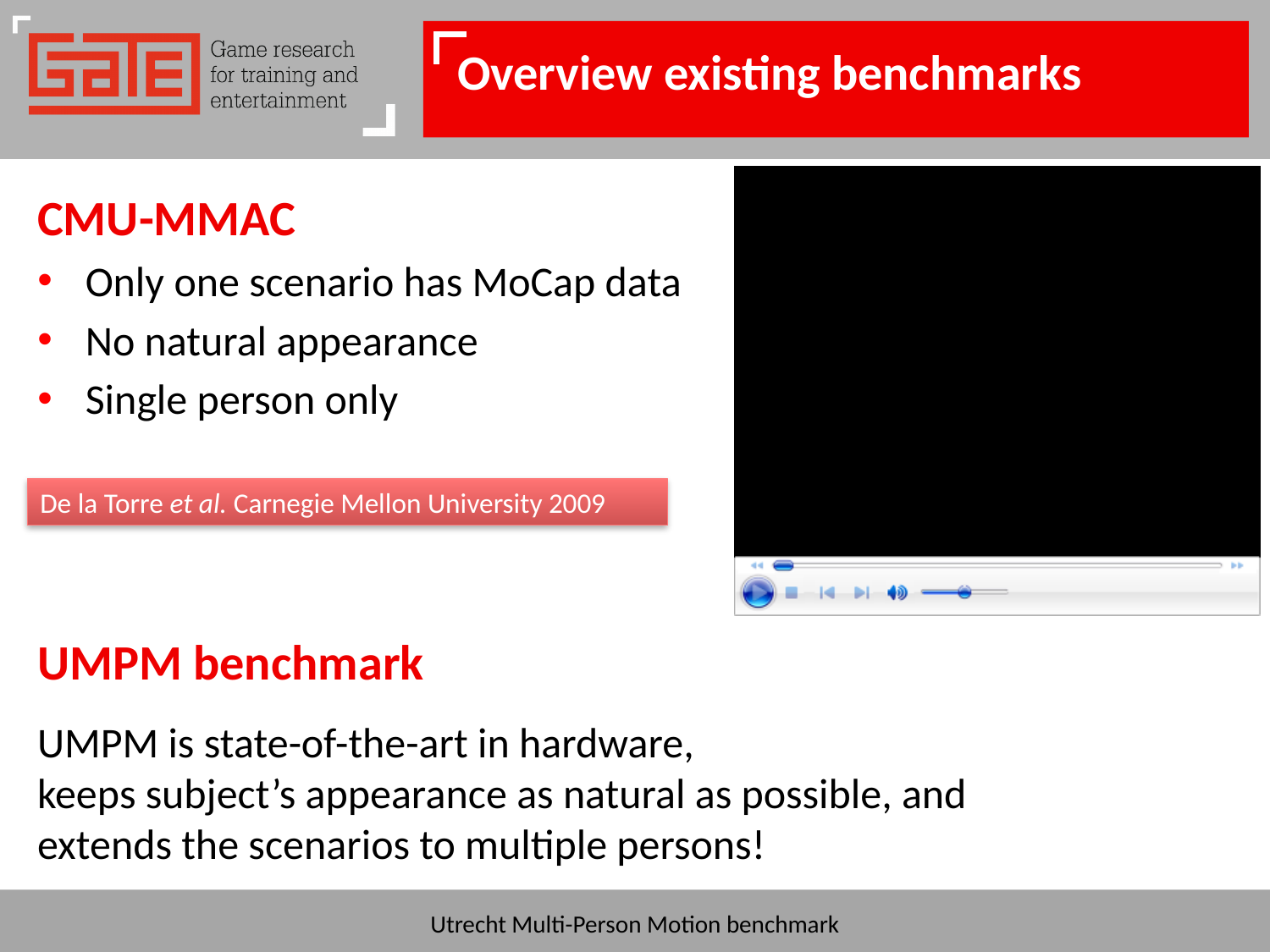

# Overview existing benchmarks
CMU-MMAC
Only one scenario has MoCap data
No natural appearance
Single person only

UMPM benchmark

De la Torre et al. Carnegie Mellon University 2009
UMPM is state-of-the-art in hardware,
keeps subject’s appearance as natural as possible, and
extends the scenarios to multiple persons!
Utrecht Multi-Person Motion benchmark